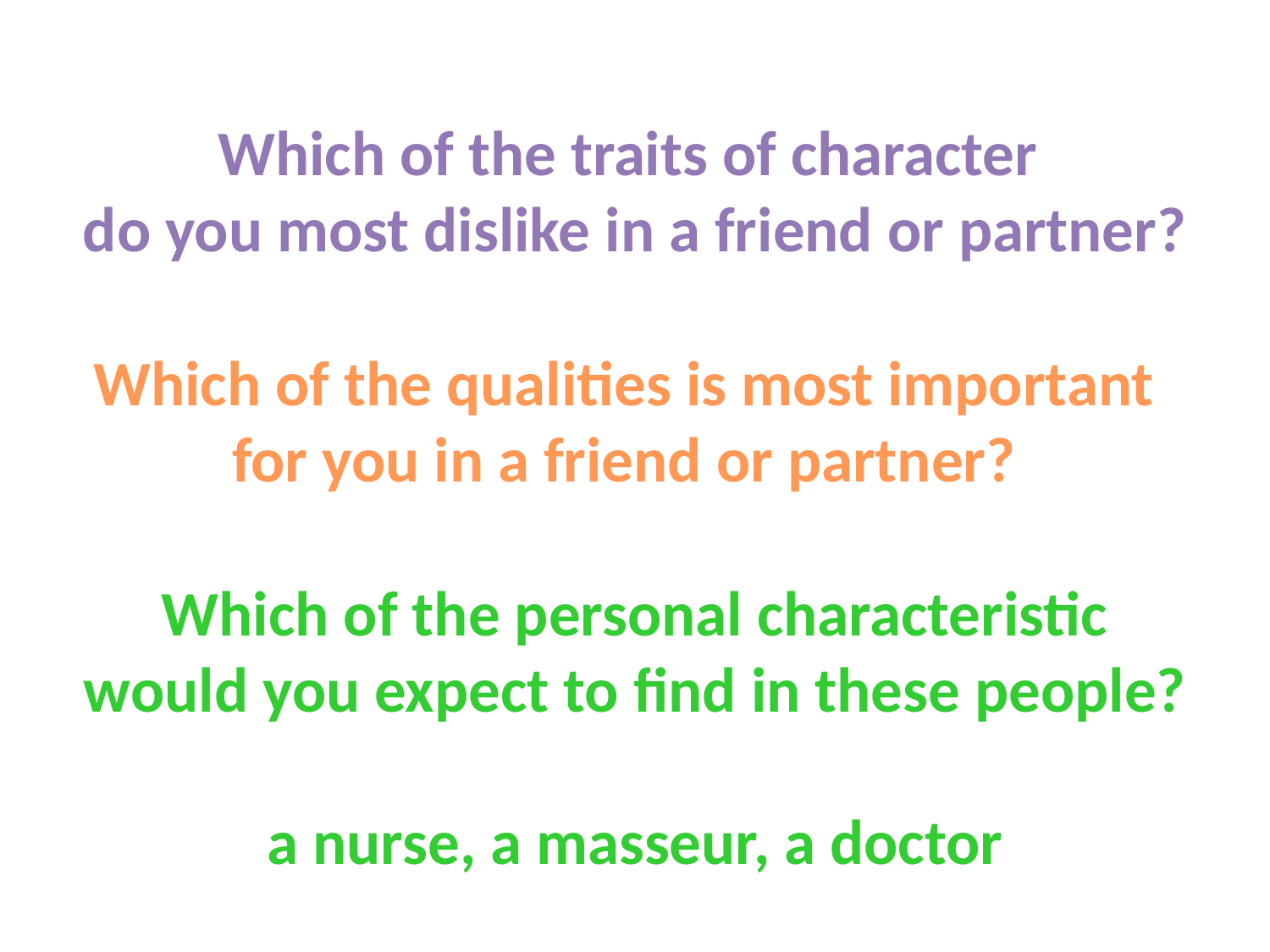

Which of the traits of character
do you most dislike in a friend or partner?
Which of the qualities is most important
for you in a friend or partner?
Which of the personal characteristic
would you expect to find in these people?

a nurse, a masseur, a doctor